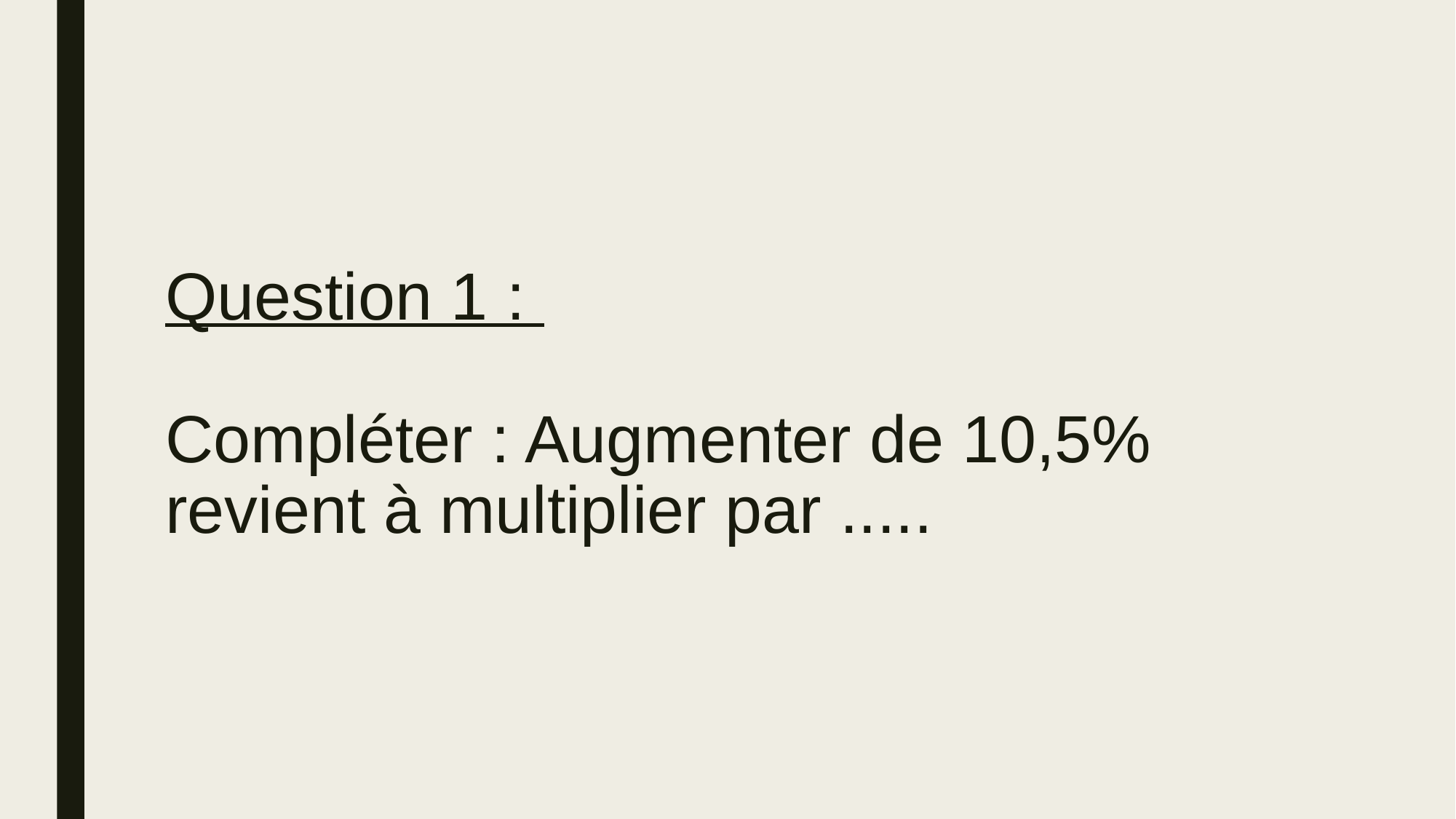

# Question 1 : Compléter : Augmenter de 10,5% revient à multiplier par .....